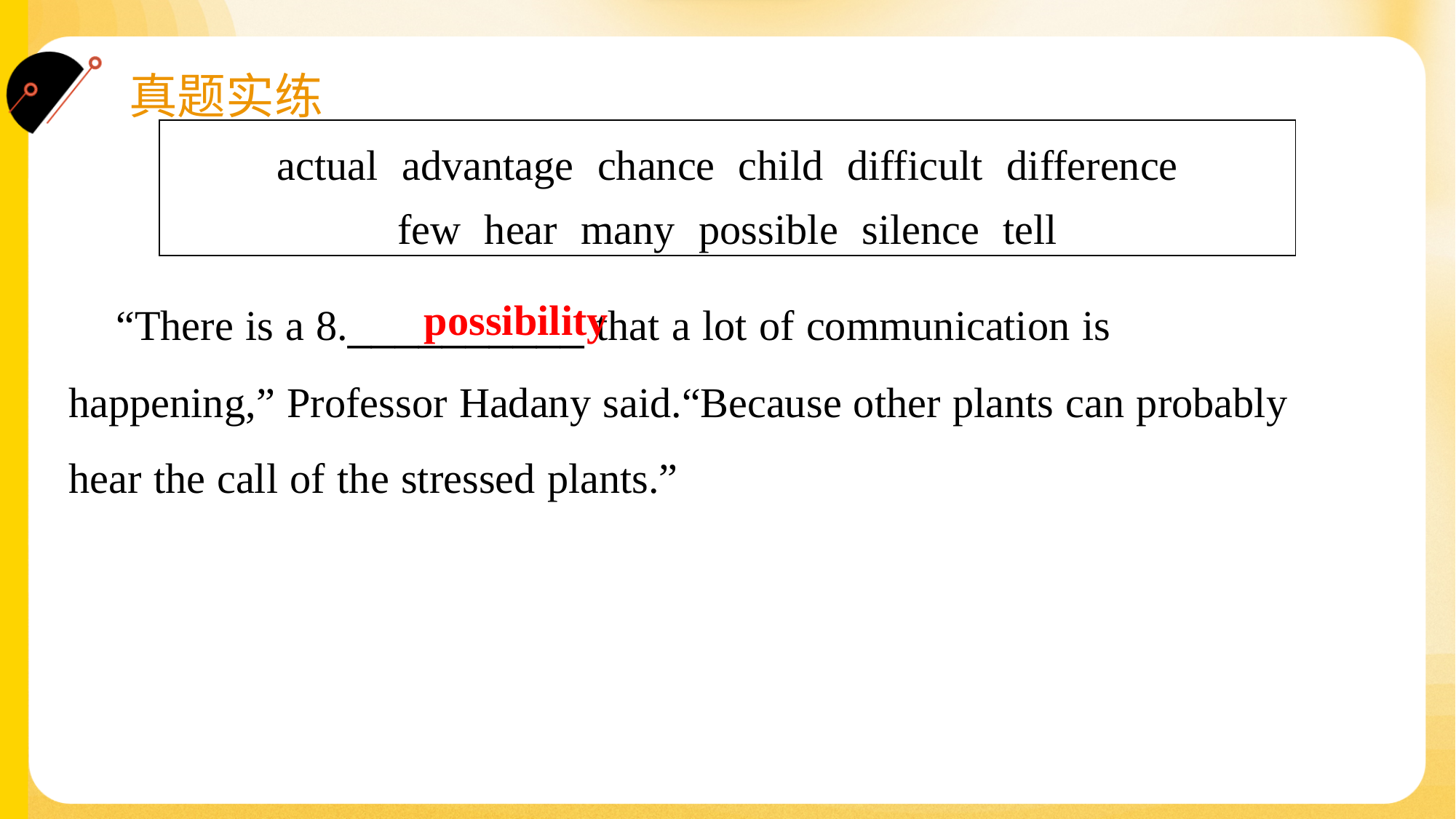

| actual advantage chance child difficult difference few hear many possible silence tell |
| --- |
possibility
    “There is a 8.__________ that a lot of communication is
happening,” Professor Hadany said.“Because other plants can probably
hear the call of the stressed plants.”#1.5